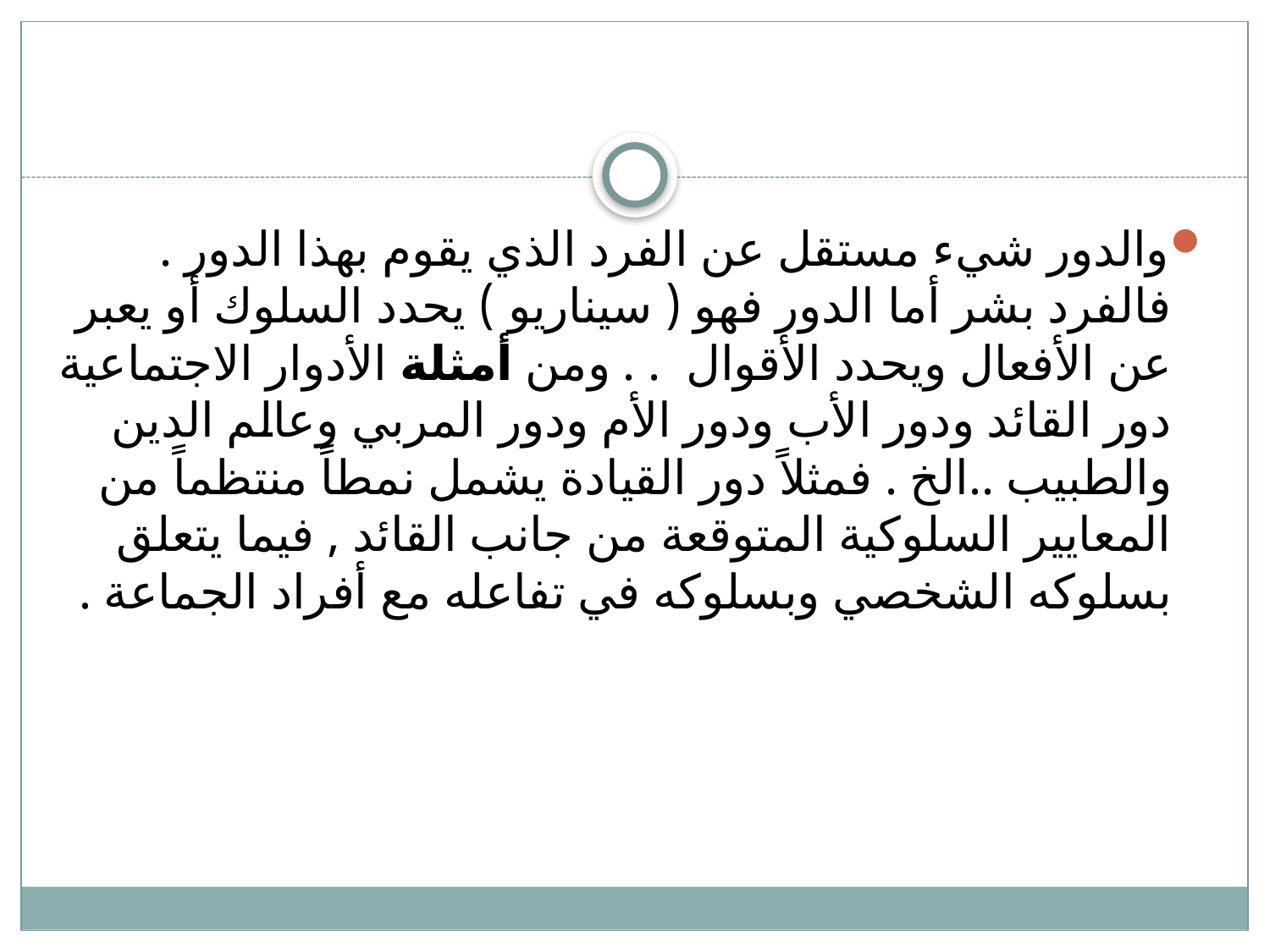

#
والدور شيء مستقل عن الفرد الذي يقوم بهذا الدور . فالفرد بشر أما الدور فهو ( سيناريو ) يحدد السلوك أو يعبر عن الأفعال ويحدد الأقوال  . . ومن أمثلة الأدوار الاجتماعية دور القائد ودور الأب ودور الأم ودور المربي وعالم الدين والطبيب ..الخ . فمثلاً دور القيادة يشمل نمطاً منتظماً من المعايير السلوكية المتوقعة من جانب القائد , فيما يتعلق بسلوكه الشخصي وبسلوكه في تفاعله مع أفراد الجماعة .